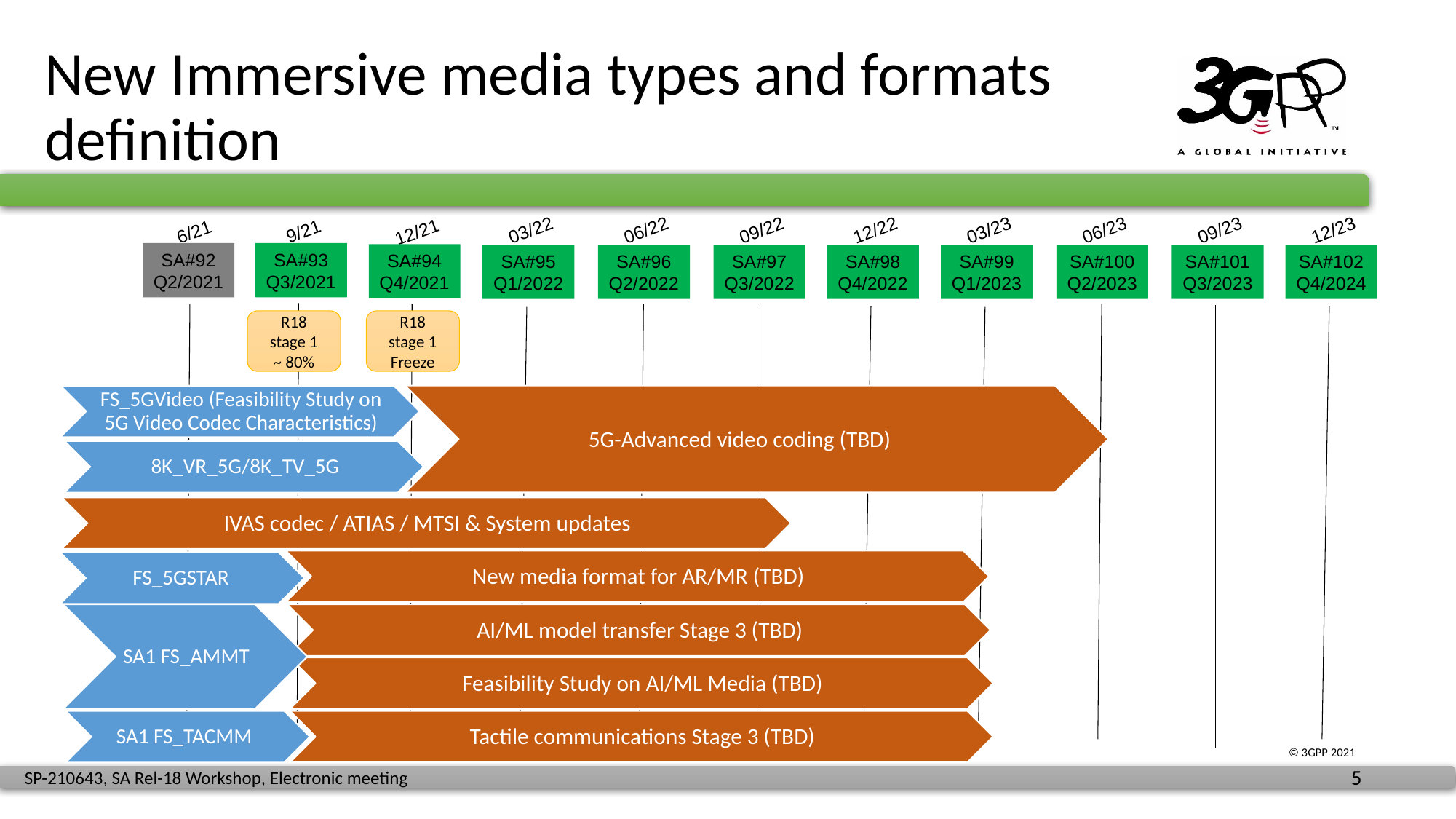

# New Immersive media types and formats definition
03/22
06/22
09/22
12/22
03/23
06/23
09/23
12/23
9/21
6/21
12/21
SA#92
Q2/2021
SA#93
Q3/2021
SA#94
Q4/2021
SA#95
Q1/2022
SA#96
Q2/2022
SA#97
Q3/2022
SA#98
Q4/2022
SA#99
Q1/2023
SA#100
Q2/2023
SA#101
Q3/2023
SA#102
Q4/2024
R18
stage 1
~ 80%
R18
stage 1
Freeze
FS_5GVideo (Feasibility Study on 5G Video Codec Characteristics)

5G-Advanced video coding (TBD)

8K_VR_5G/8K_TV_5G

IVAS codec / ATIAS / MTSI & System updates

New media format for AR/MR (TBD)

FS_5GSTAR

SA1 FS_AMMT

AI/ML model transfer Stage 3 (TBD)

Feasibility Study on AI/ML Media (TBD)

SA1 FS_TACMM

Tactile communications Stage 3 (TBD)